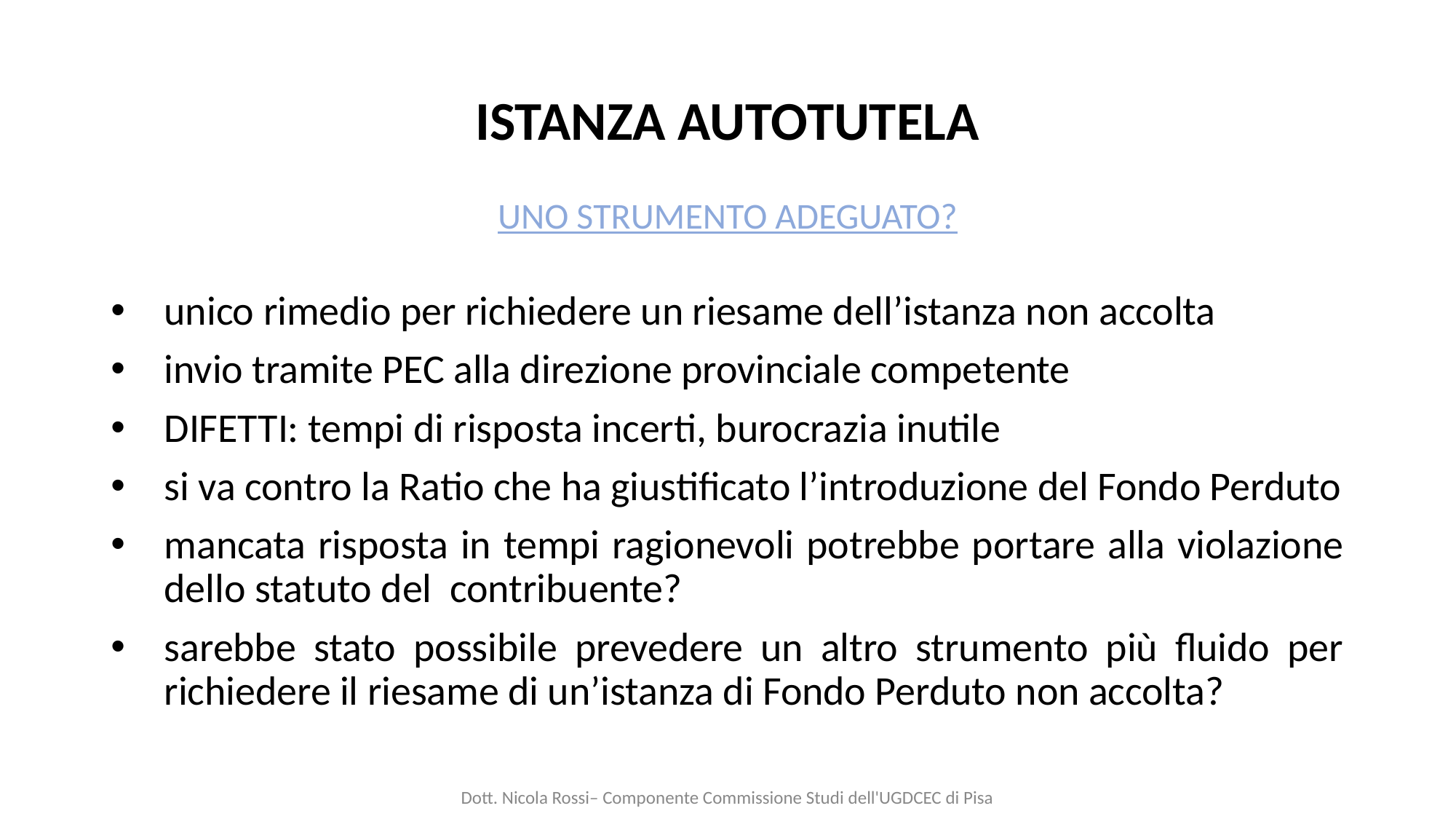

# ISTANZA AUTOTUTELA
UNO STRUMENTO ADEGUATO?
unico rimedio per richiedere un riesame dell’istanza non accolta
invio tramite PEC alla direzione provinciale competente
DIFETTI: tempi di risposta incerti, burocrazia inutile
si va contro la Ratio che ha giustificato l’introduzione del Fondo Perduto
mancata risposta in tempi ragionevoli potrebbe portare alla violazione dello statuto del  contribuente?
sarebbe stato possibile prevedere un altro strumento più fluido per richiedere il riesame di un’istanza di Fondo Perduto non accolta?
Dott. Nicola Rossi– Componente Commissione Studi dell'UGDCEC di Pisa